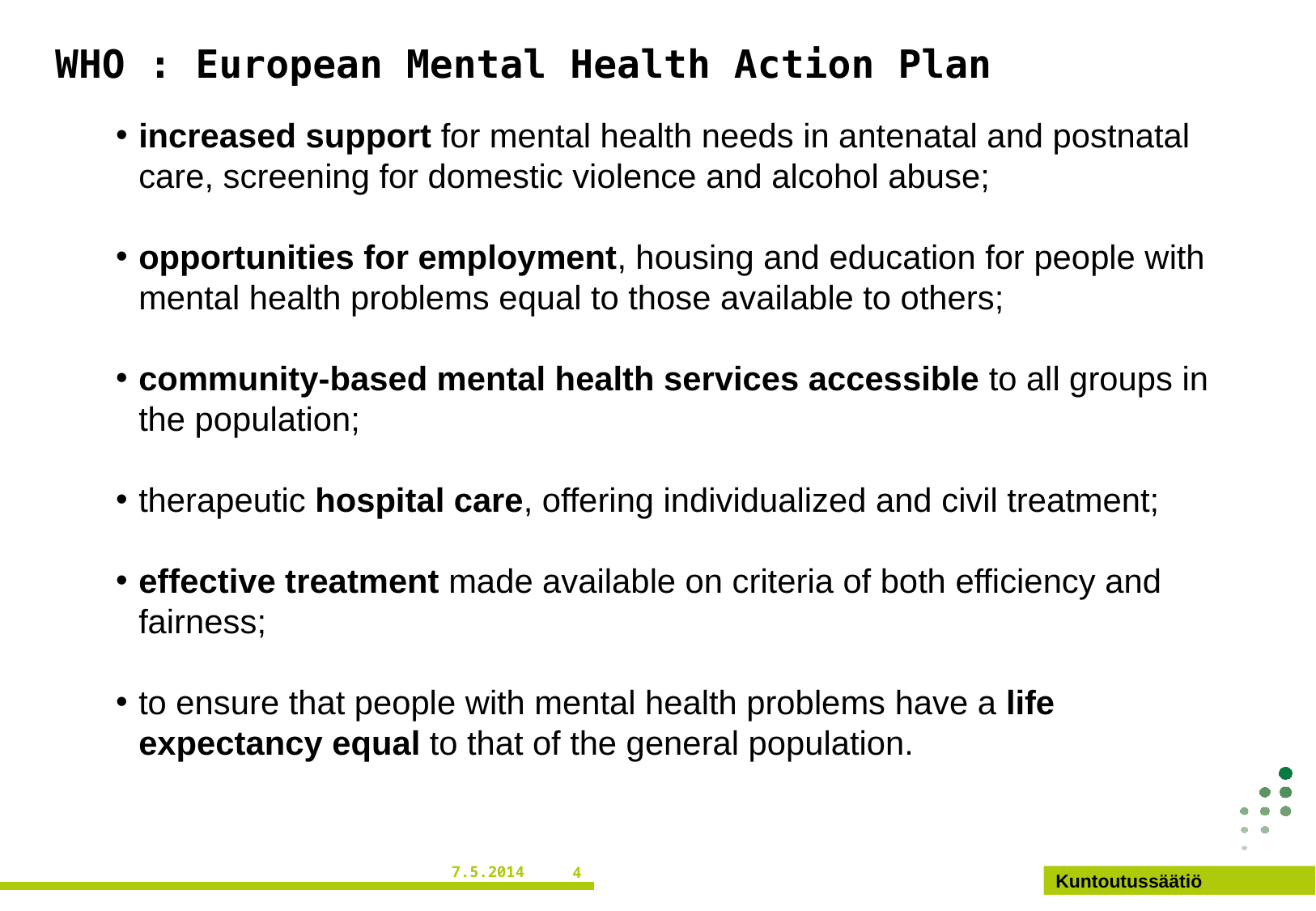

WHO : European Mental Health Action Plan

increased support for mental health needs in antenatal and postnatal care, screening for domestic violence and alcohol abuse;

opportunities for employment, housing and education for people with mental health problems equal to those available to others;

community-based mental health services accessible to all groups in the population;

therapeutic hospital care, offering individualized and civil treatment;

effective treatment made available on criteria of both efficiency and fairness;

to ensure that people with mental health problems have a life expectancy equal to that of the general population.